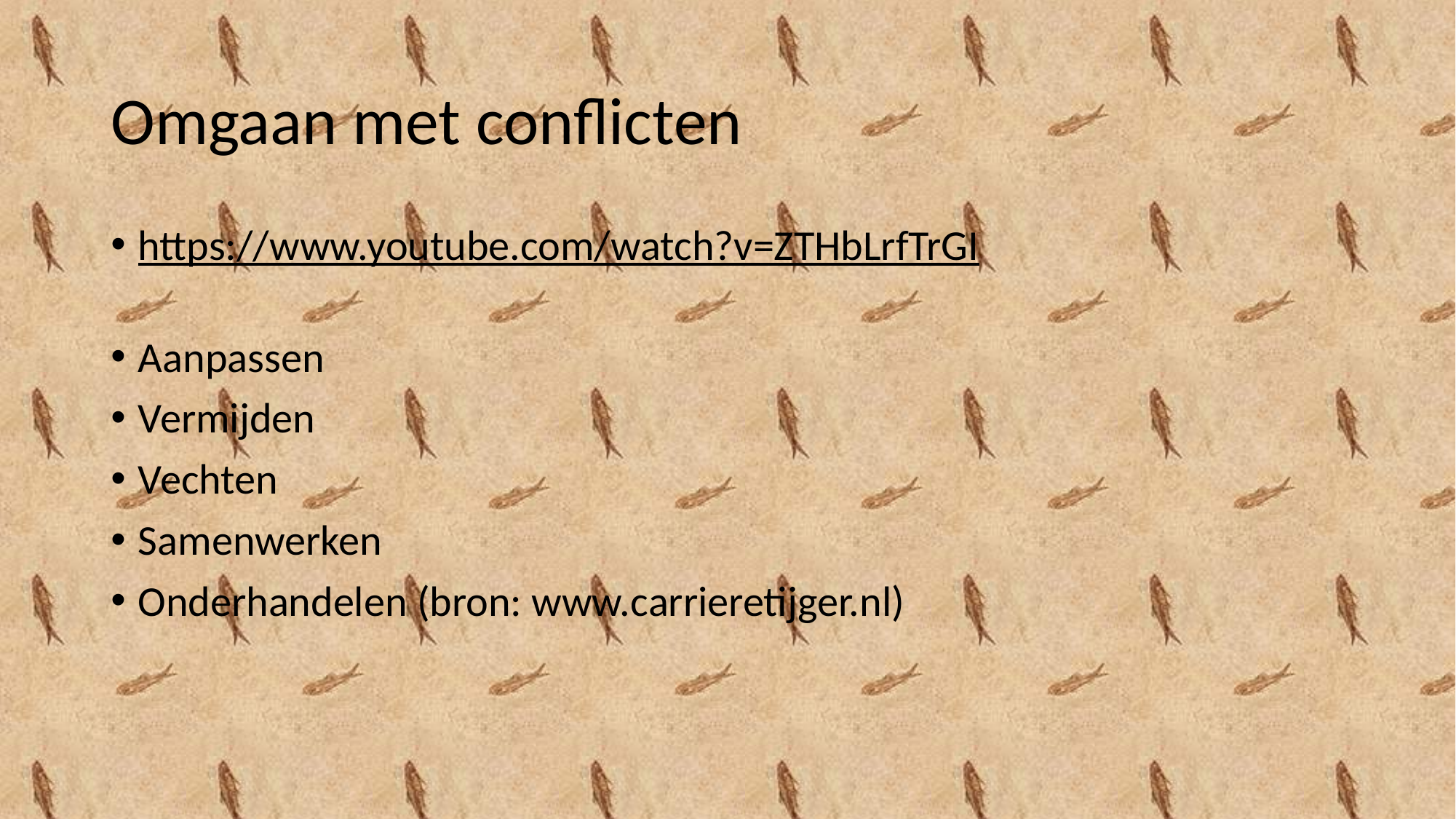

# Omgaan met conflicten
https://www.youtube.com/watch?v=ZTHbLrfTrGI
Aanpassen
Vermijden
Vechten
Samenwerken
Onderhandelen (bron: www.carrieretijger.nl)